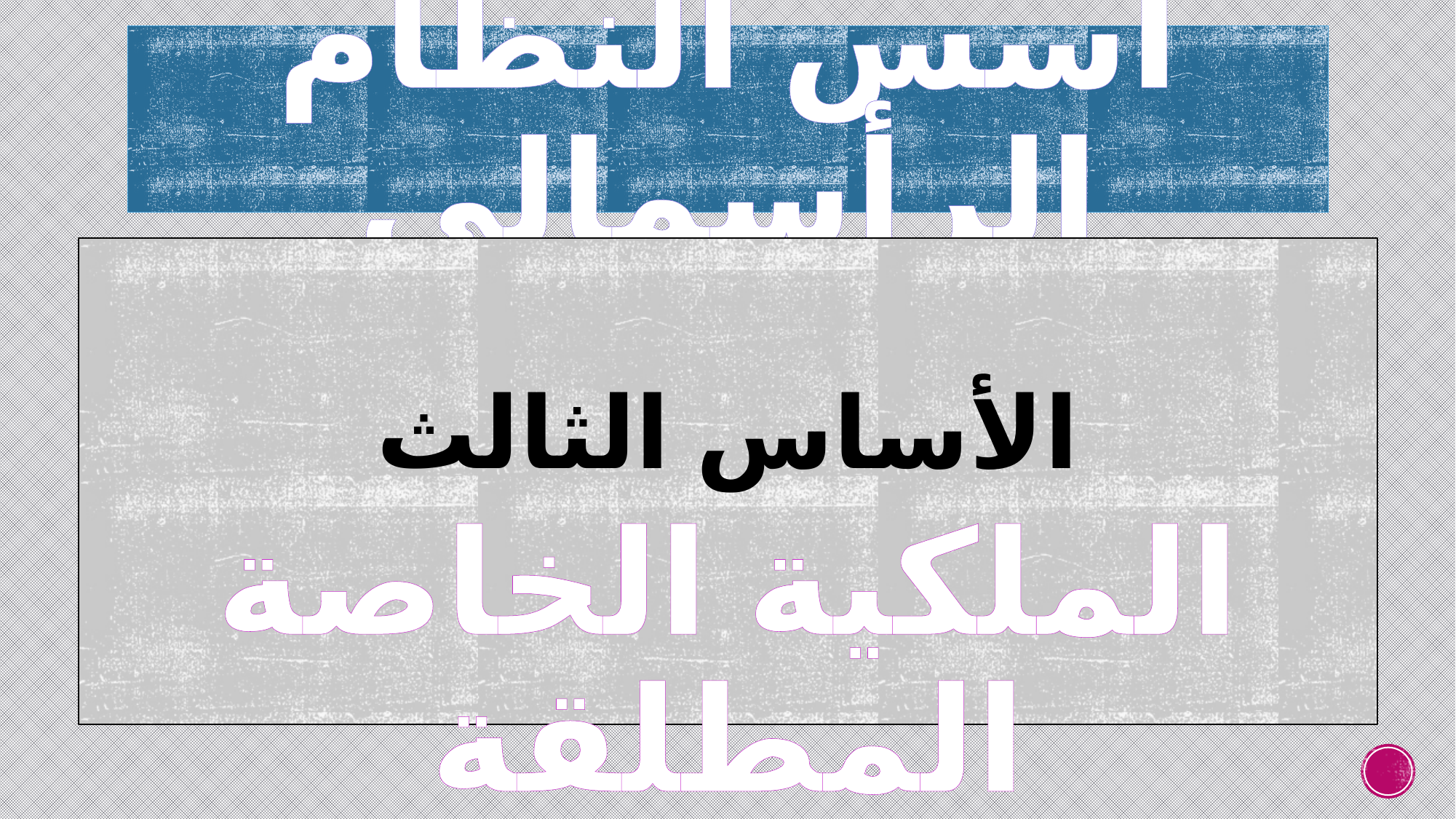

# أسس النظام الرأسمالي

الأساس الثالث
الملكية الخاصة المطلقة